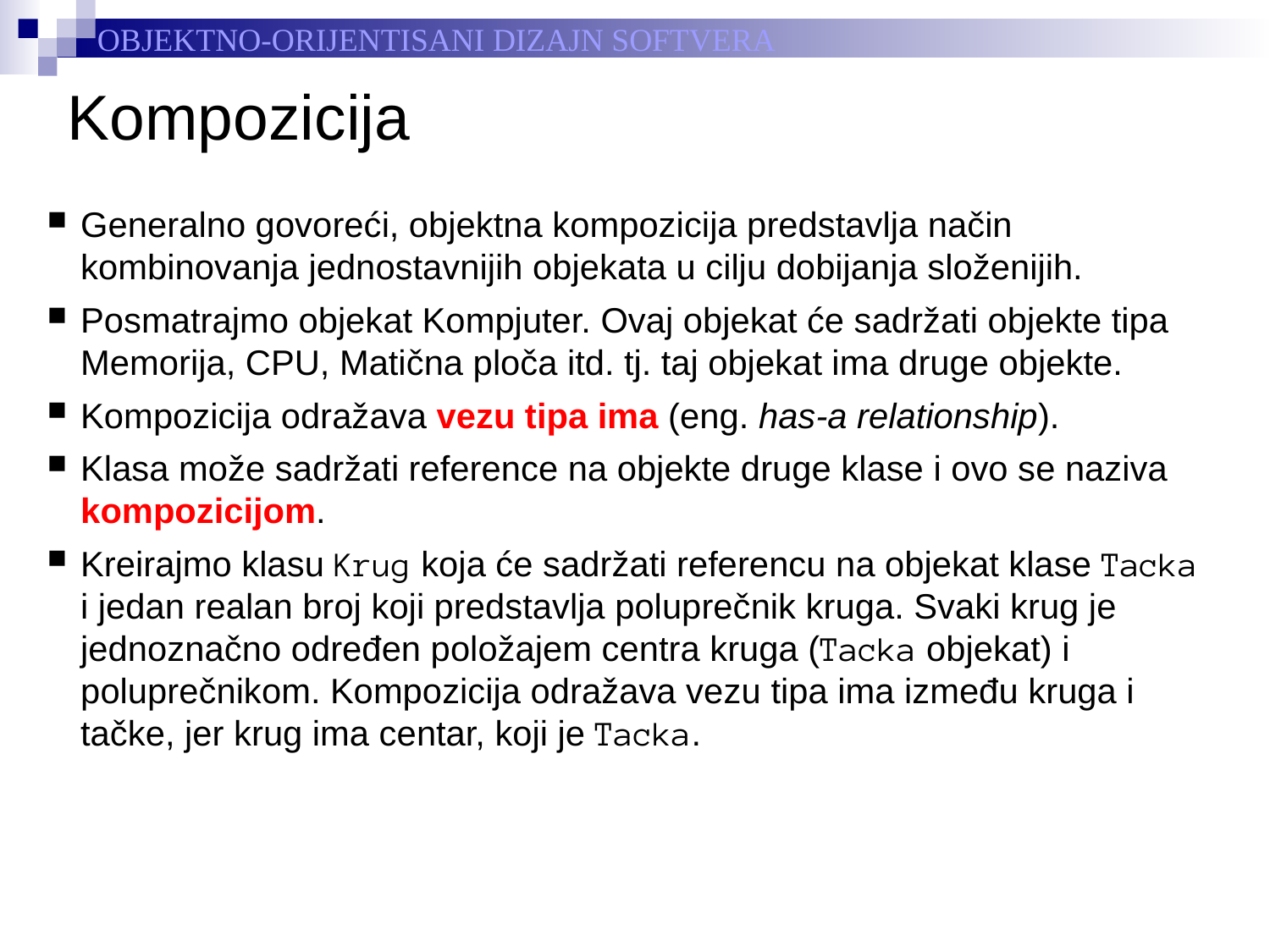

# Kompozicija
Generalno govoreći, objektna kompozicija predstavlja način kombinovanja jednostavnijih objekata u cilju dobijanja složenijih.
Posmatrajmo objekat Kompjuter. Ovaj objekat će sadržati objekte tipa Memorija, CPU, Matična ploča itd. tj. taj objekat ima druge objekte.
Kompozicija odražava vezu tipa ima (eng. has-a relationship).
Klasa može sadržati reference na objekte druge klase i ovo se naziva kompozicijom.
Kreirajmo klasu Krug koja će sadržati referencu na objekat klase Tacka i jedan realan broj koji predstavlja poluprečnik kruga. Svaki krug je jednoznačno određen položajem centra kruga (Tacka objekat) i poluprečnikom. Kompozicija odražava vezu tipa ima između kruga i tačke, jer krug ima centar, koji je Tacka.